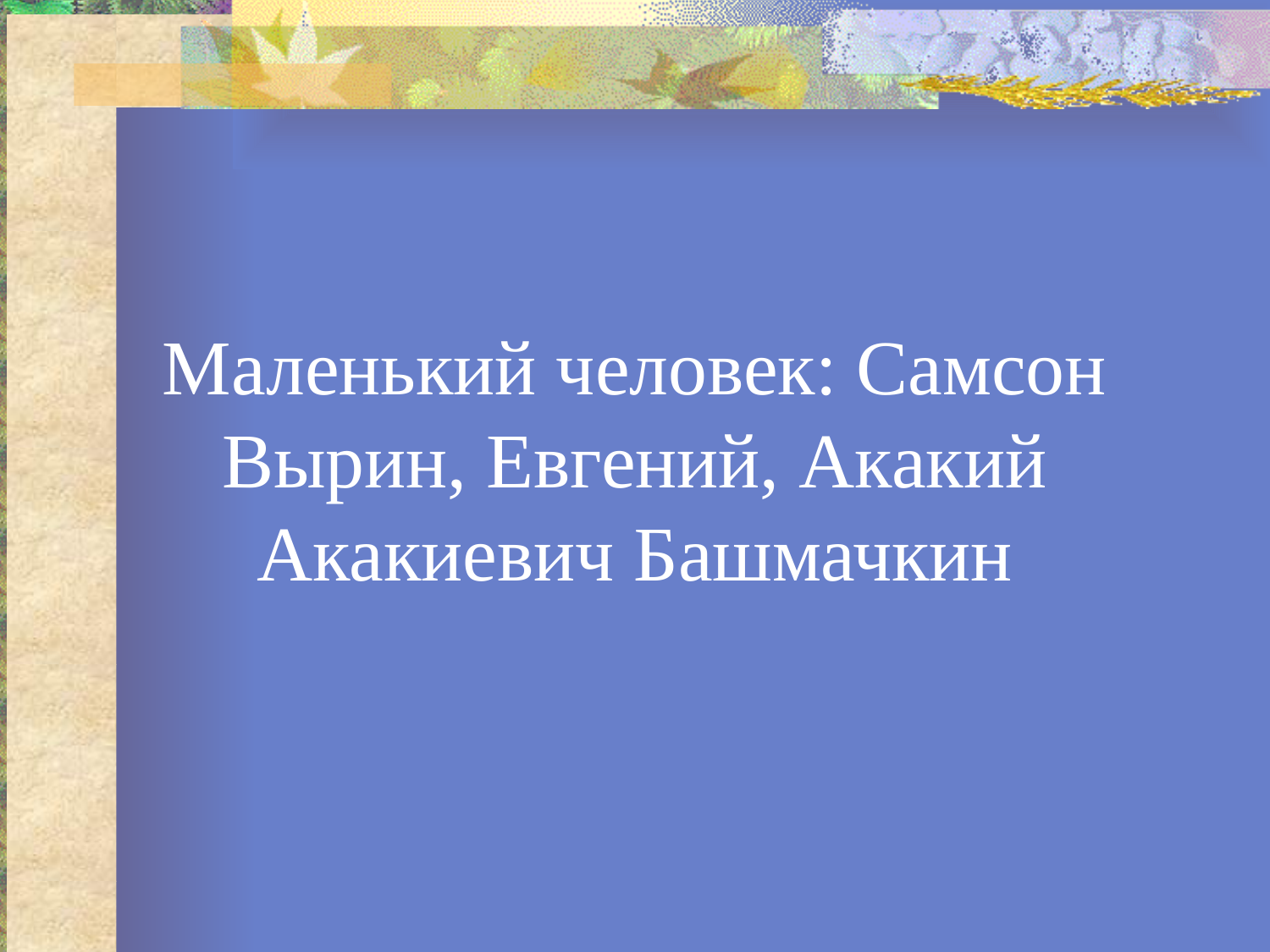

# Маленький человек: Самсон Вырин, Евгений, Акакий Акакиевич Башмачкин